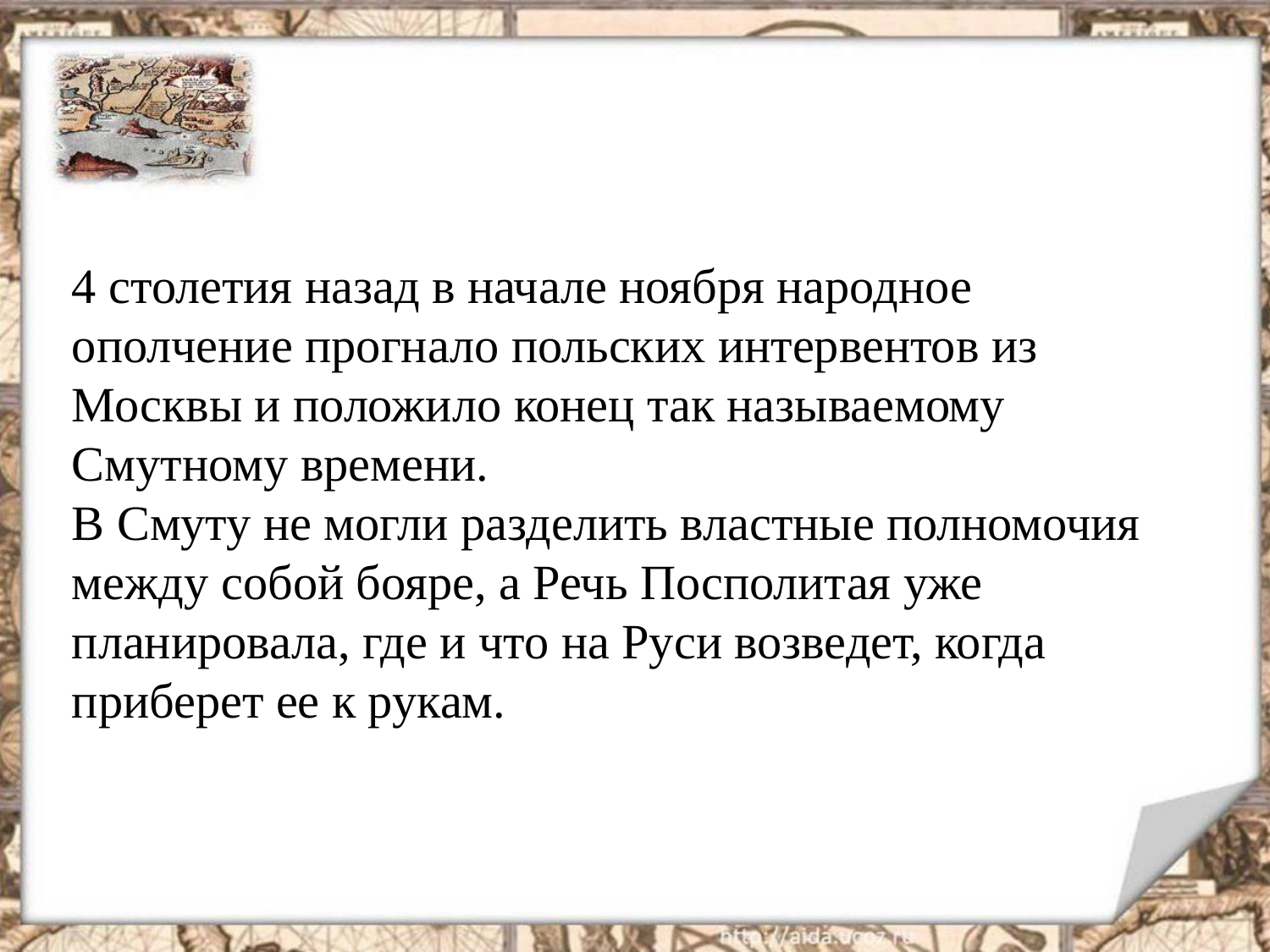

4 столетия назад в начале ноября народное ополчение прогнало польских интервентов из Москвы и положило конец так называемому Смутному времени.
В Смуту не могли разделить властные полномочия между собой бояре, а Речь Посполитая уже планировала, где и что на Руси возведет, когда приберет ее к рукам.